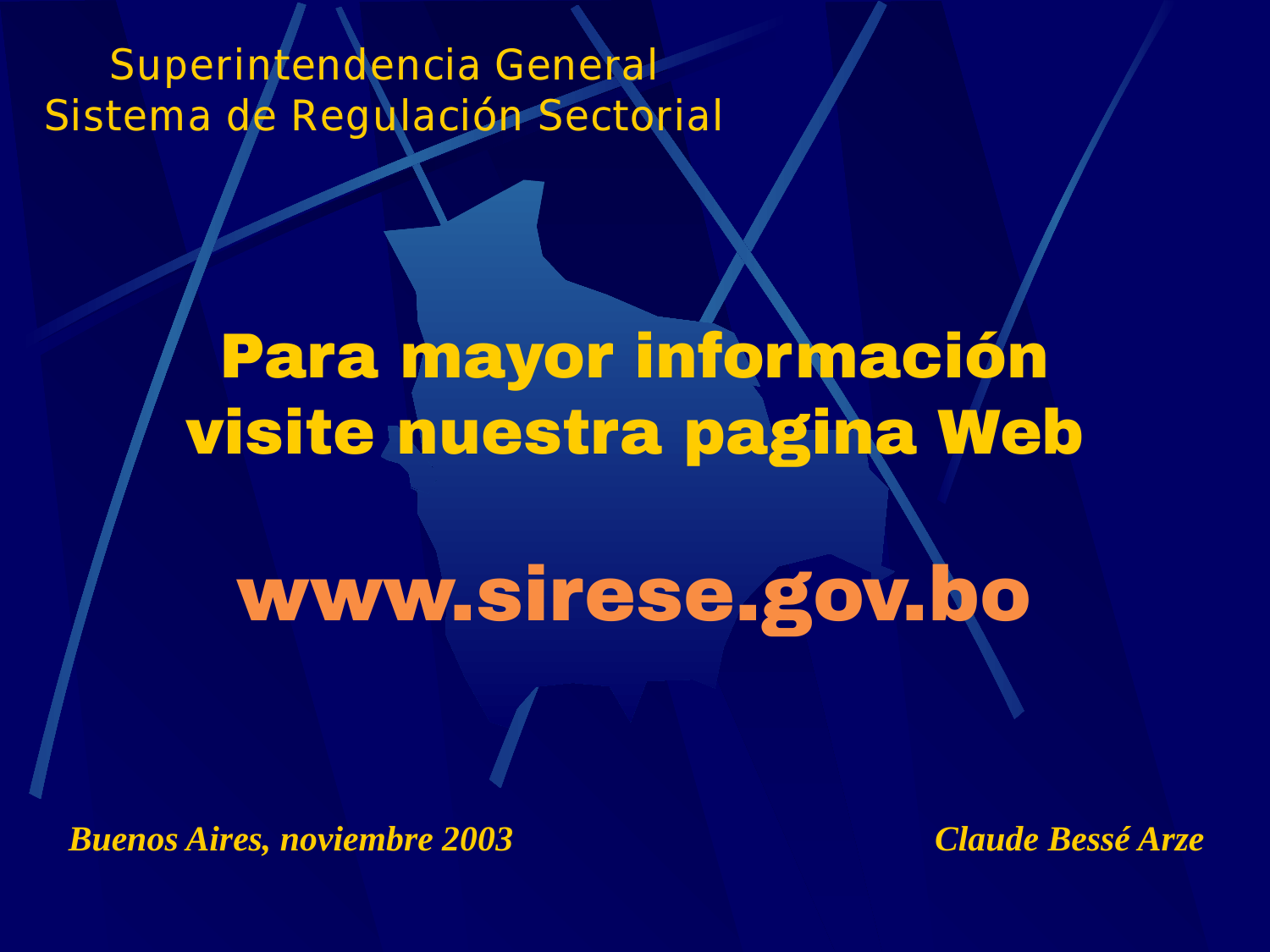

Superintendencia General
Sistema de Regulación Sectorial

Para mayor información visite nuestra pagina Web
www.sirese.gov.bo
Buenos Aires, noviembre 2003
Claude Bessé Arze